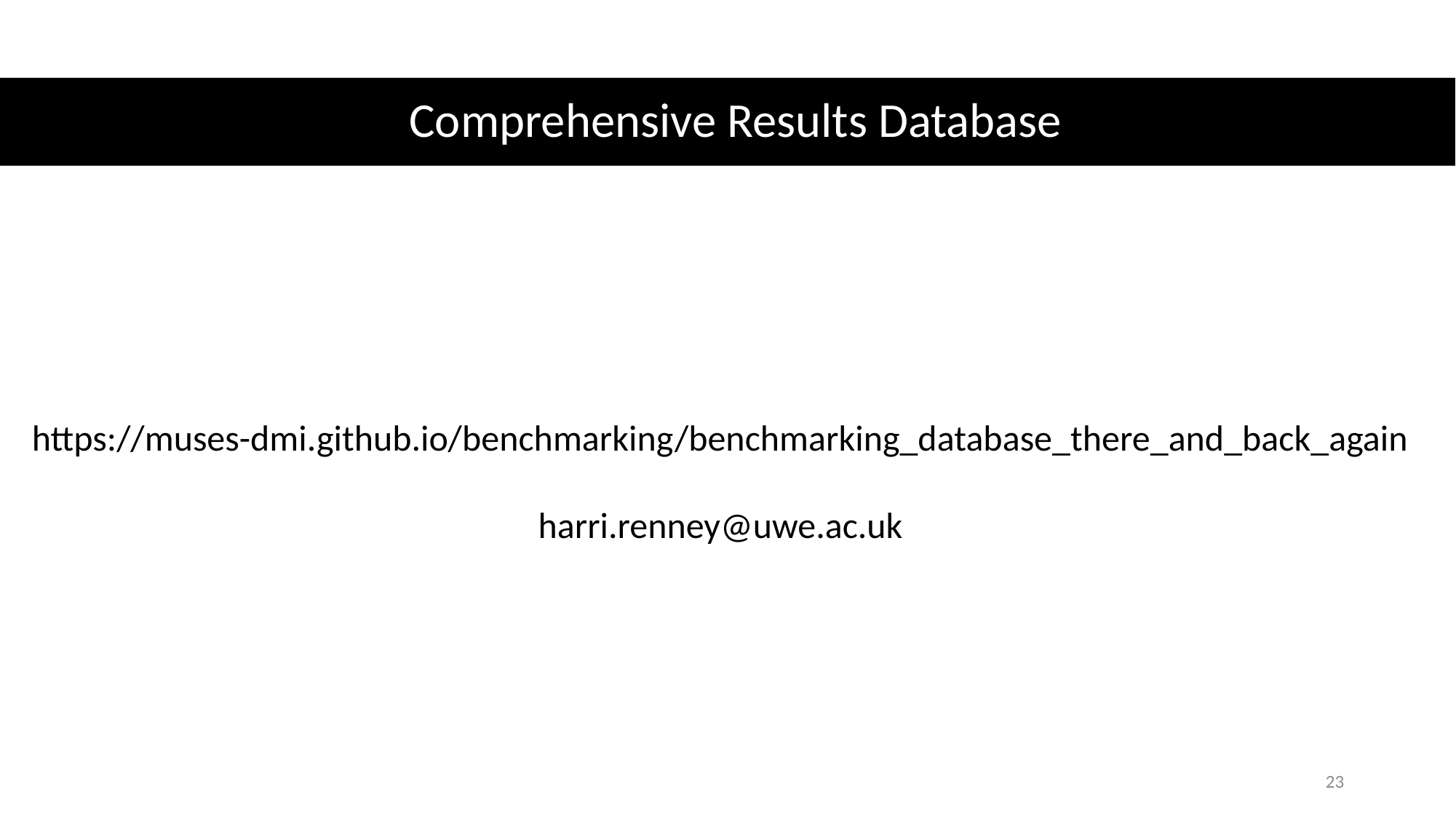

# Comprehensive Results Database

https://muses-dmi.github.io/benchmarking/benchmarking_database_there_and_back_again

harri.renney@uwe.ac.uk
23